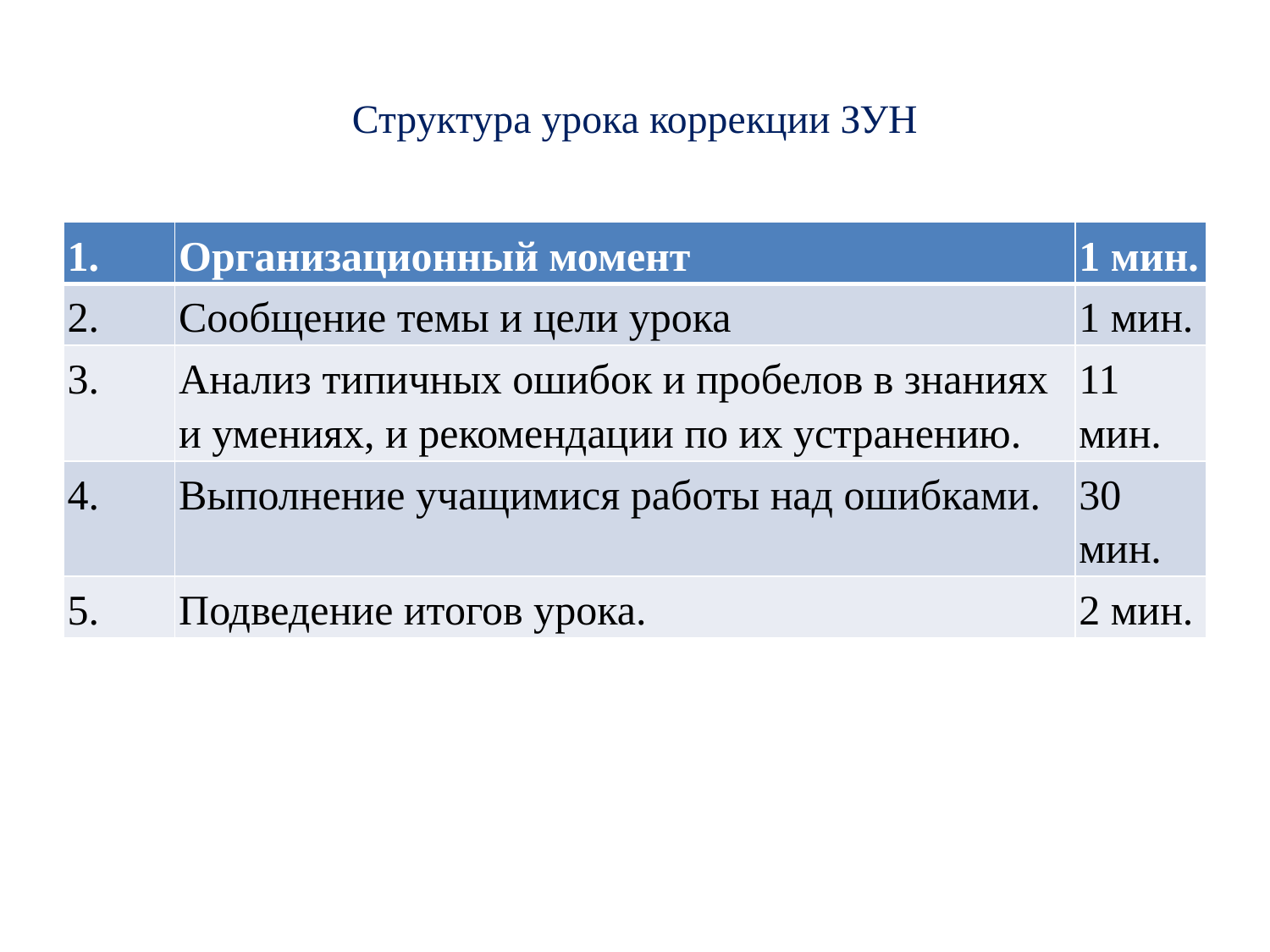

# Структура урока коррекции ЗУН
| 1. | Организационный момент | 1 мин. |
| --- | --- | --- |
| 2. | Сообщение темы и цели урока | 1 мин. |
| 3. | Анализ типичных ошибок и пробелов в знаниях и умениях, и рекомендации по их устранению. | 11 мин. |
| 4. | Выполнение учащимися работы над ошибками. | 30 мин. |
| 5. | Подведение итогов урока. | 2 мин. |